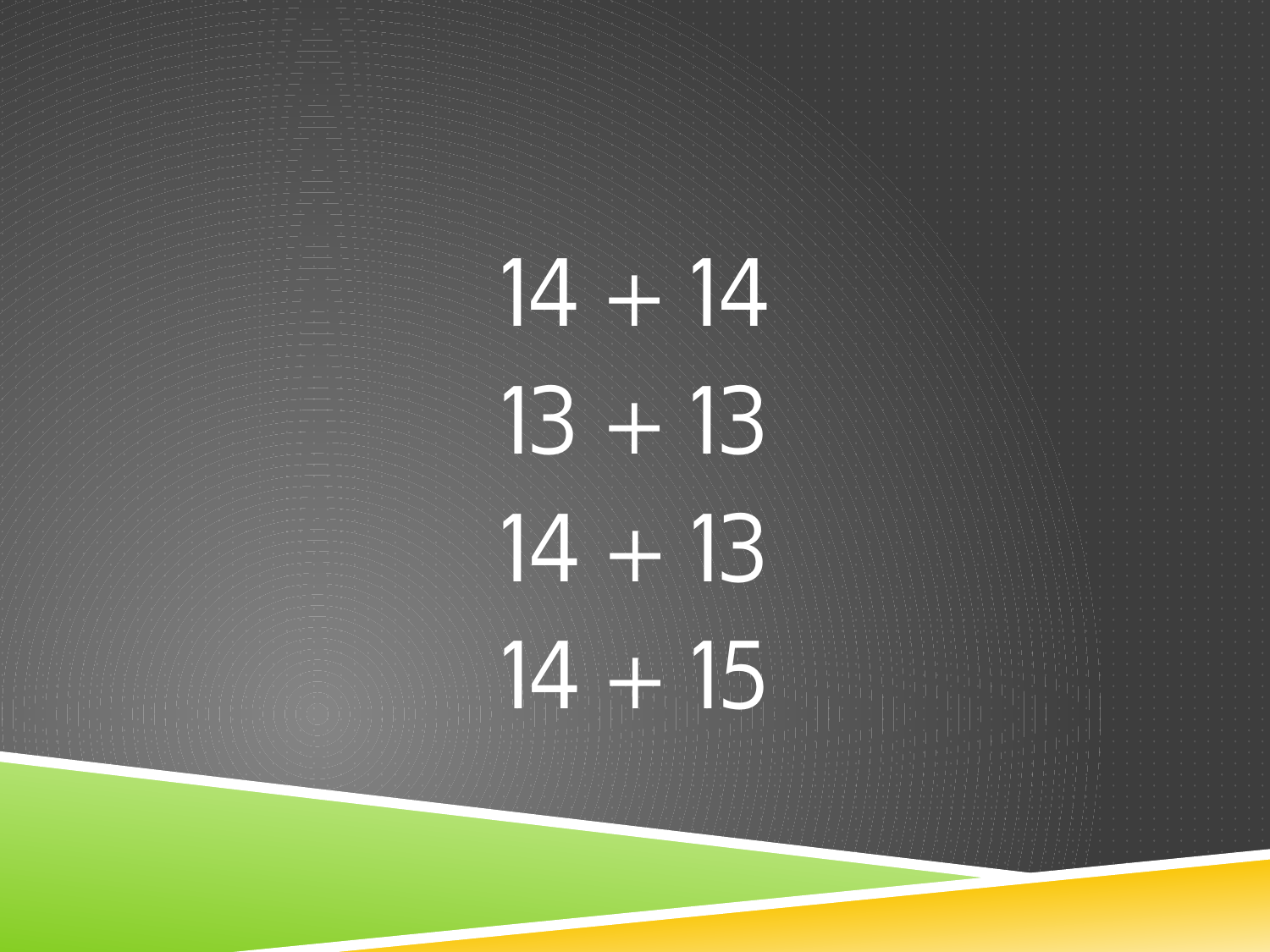

14 + 14
13 + 13
14 + 13
14 + 15